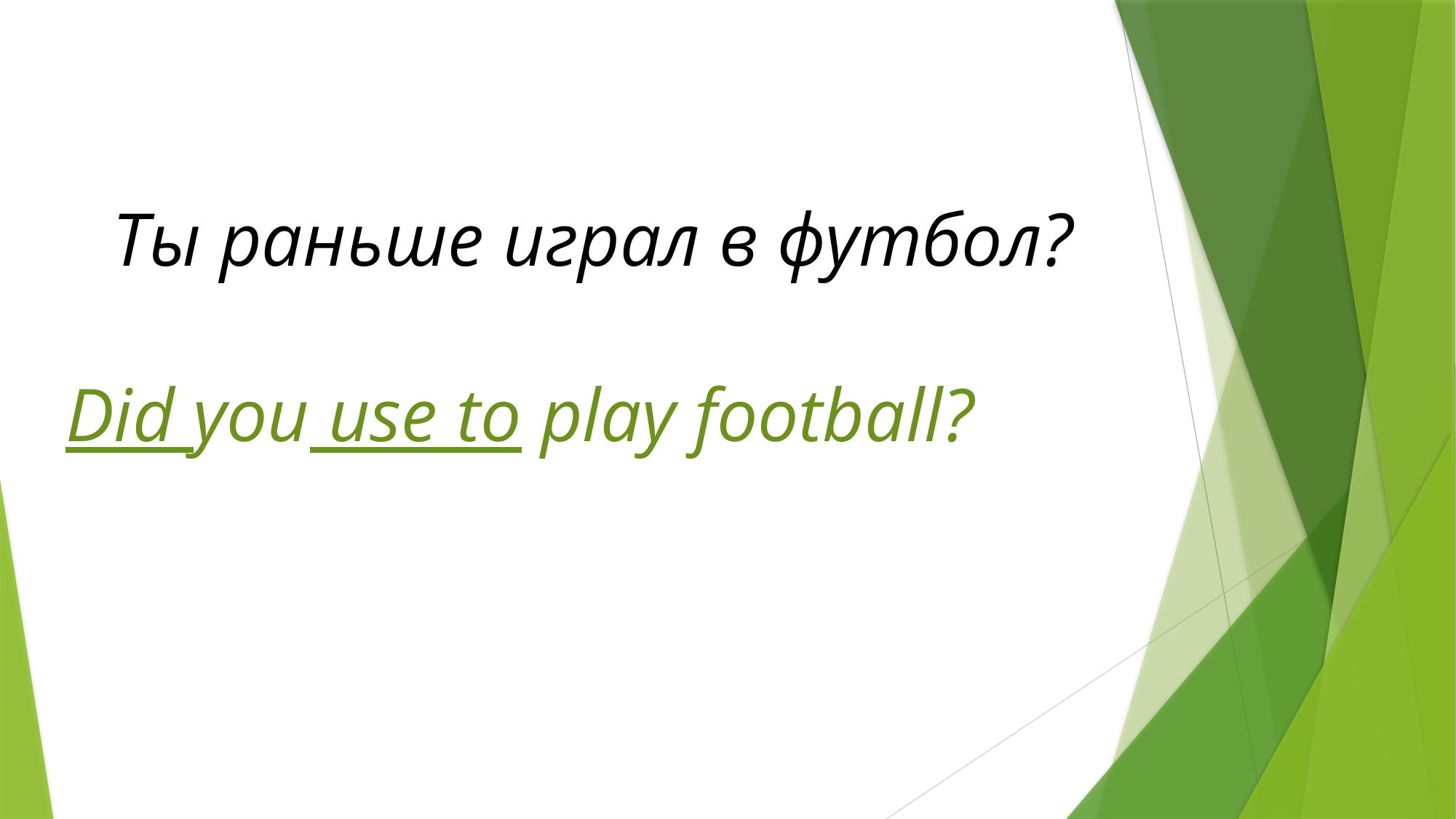

Ты раньше играл в футбол?

Did you use to play football?